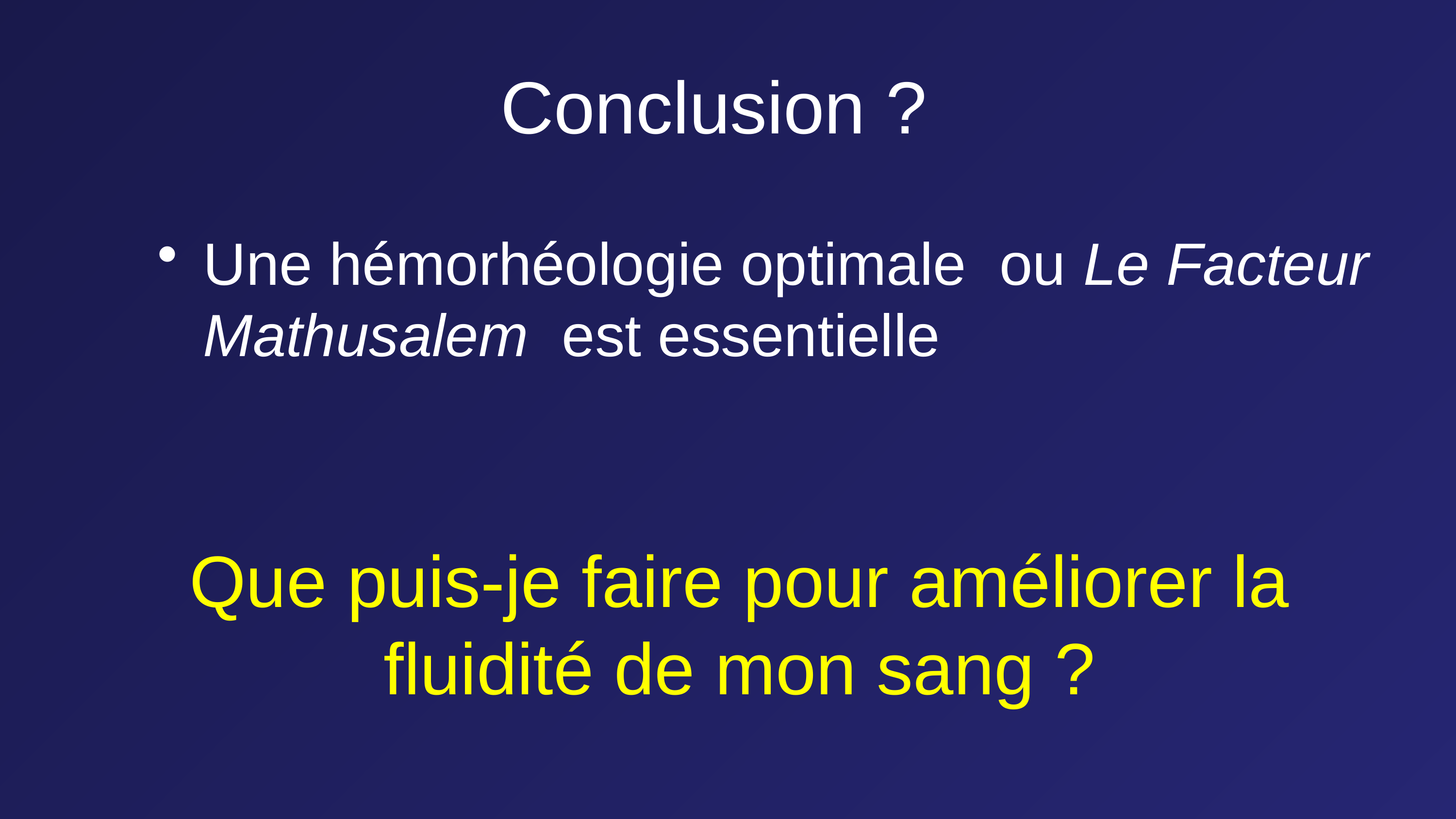

# Conclusion ?
Une hémorhéologie optimale  ou Le Facteur Mathusalem  est essentielle
Que puis-je faire pour améliorer la fluidité de mon sang ?